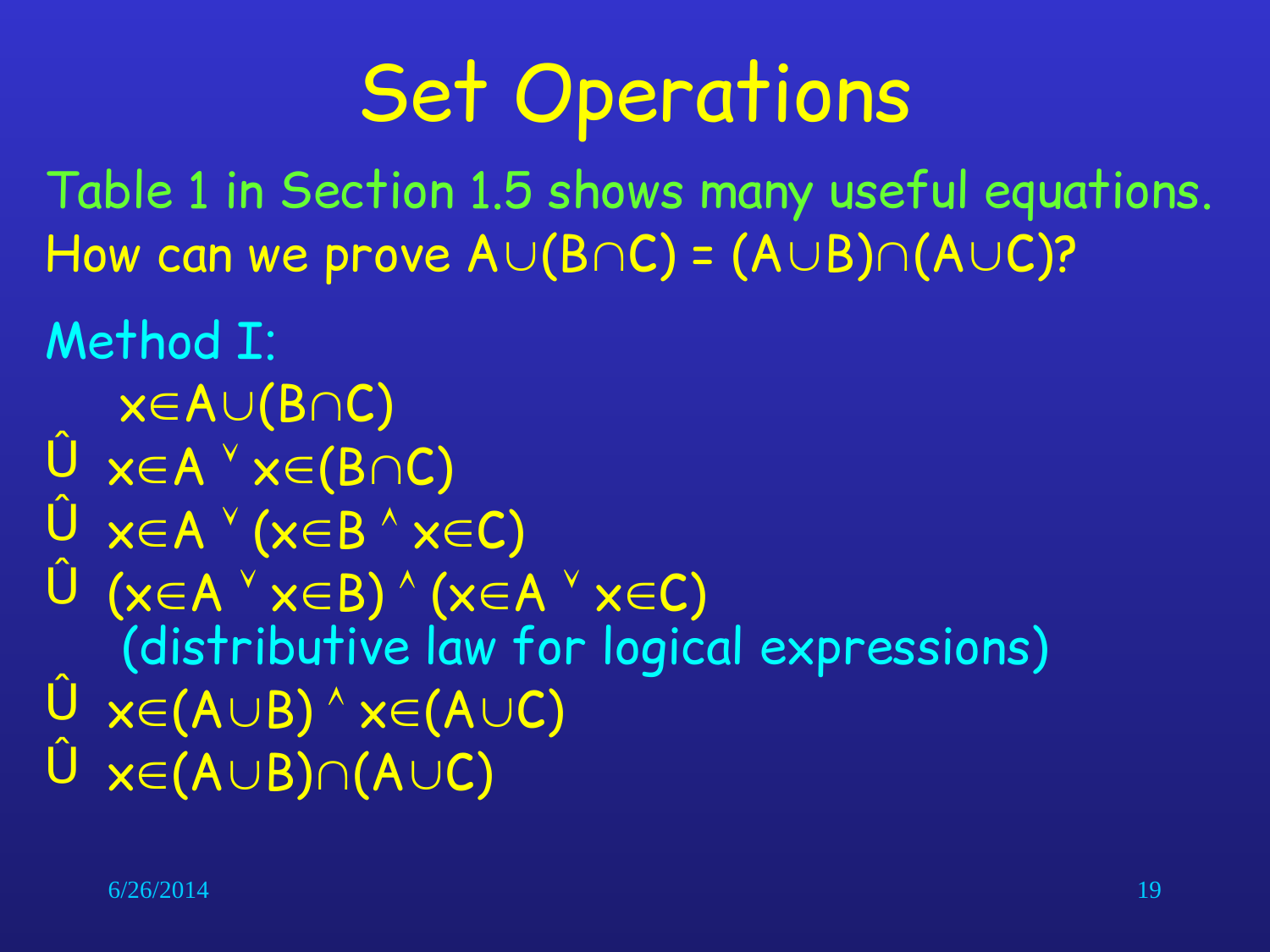

# Set Operations
Table 1 in Section 1.5 shows many useful equations.
How can we prove A∪(B∩C) = (A∪B)∩(A∪C)?

Method I:
     x∈A∪(B∩C)
 x∈A ∨ x∈(B∩C)
 x∈A ∨ (x∈B ∧ x∈C)
 (x∈A ∨ x∈B) ∧ (x∈A ∨ x∈C)
  (distributive law for logical expressions)
 x∈(A∪B) ∧ x∈(A∪C)
 x∈(A∪B)∩(A∪C)
6/26/2014
19